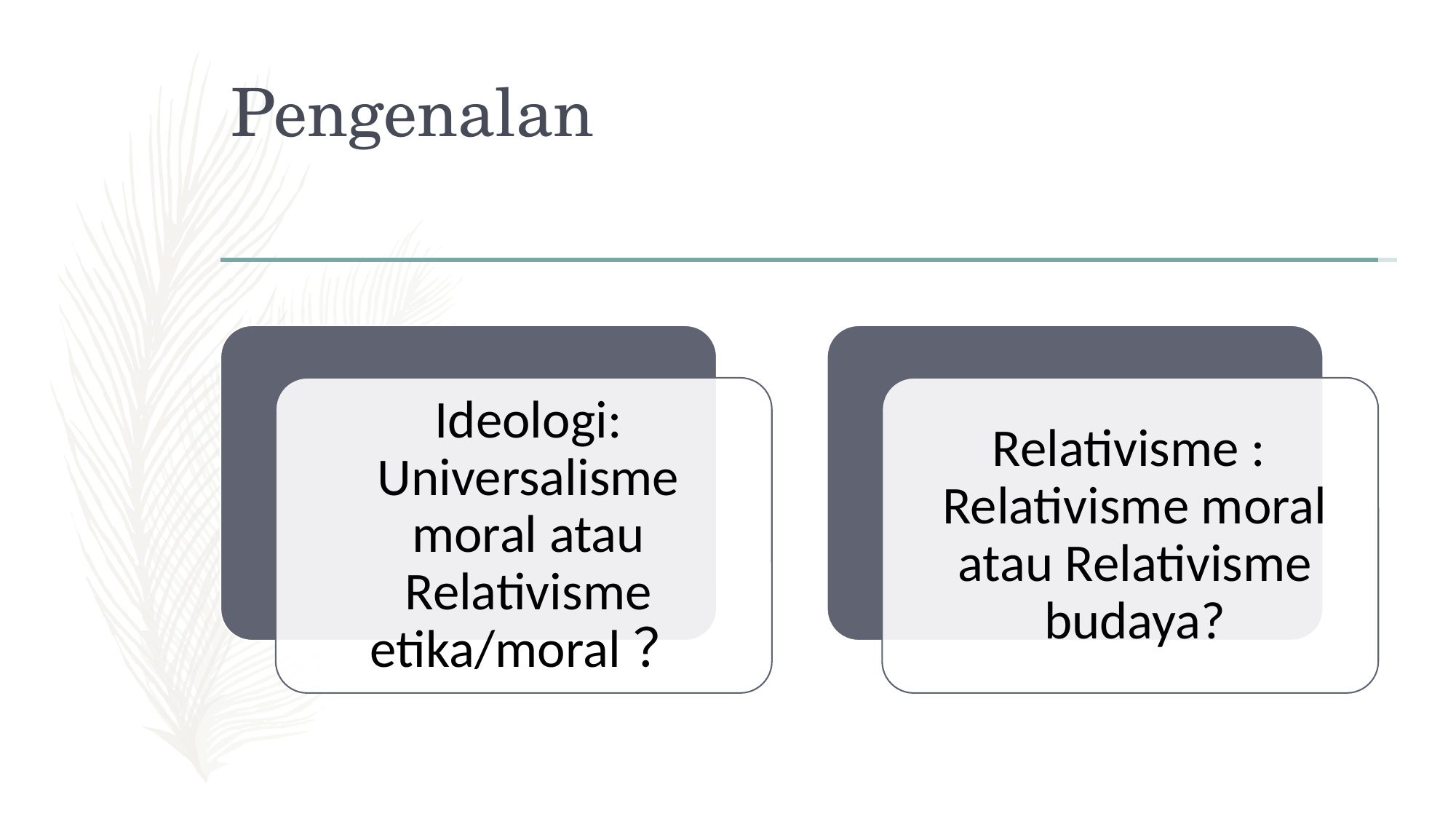

# Pengenalan
Ideologi: Universalisme moral atau Relativisme etika/moral？
Relativisme :  Relativisme moral atau Relativisme budaya?